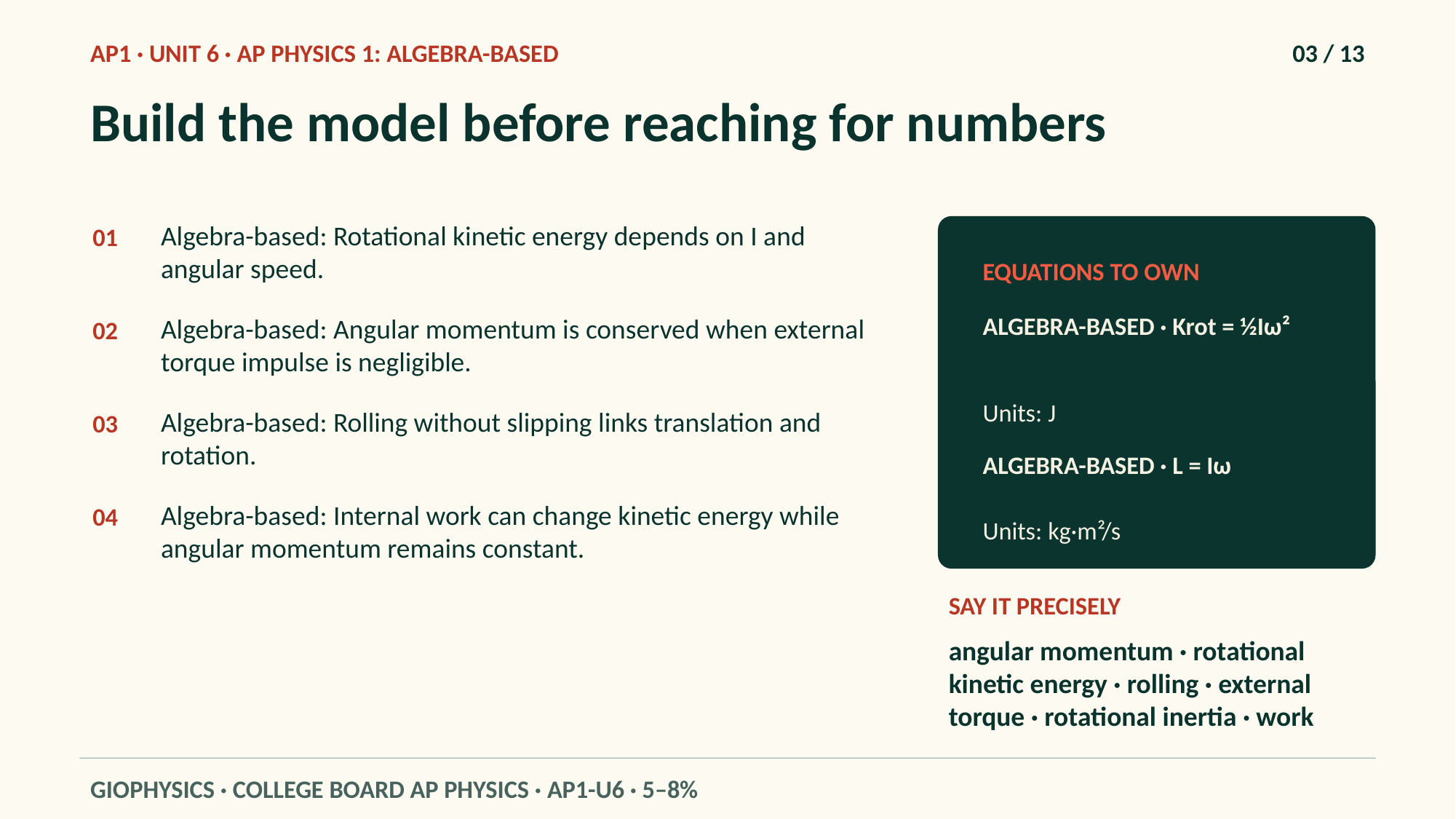

AP1 · UNIT 6 · AP PHYSICS 1: ALGEBRA-BASED
03 / 13
Build the model before reaching for numbers
Algebra-based: Rotational kinetic energy depends on I and angular speed.
01

EQUATIONS TO OWN
ALGEBRA-BASED · Krot = ½Iω²
Algebra-based: Angular momentum is conserved when external torque impulse is negligible.
02
Units: J
Algebra-based: Rolling without slipping links translation and rotation.
03
ALGEBRA-BASED · L = Iω
Algebra-based: Internal work can change kinetic energy while angular momentum remains constant.
04
Units: kg·m²/s
SAY IT PRECISELY
angular momentum · rotational kinetic energy · rolling · external torque · rotational inertia · work

GIOPHYSICS · COLLEGE BOARD AP PHYSICS · AP1-U6 · 5–8%